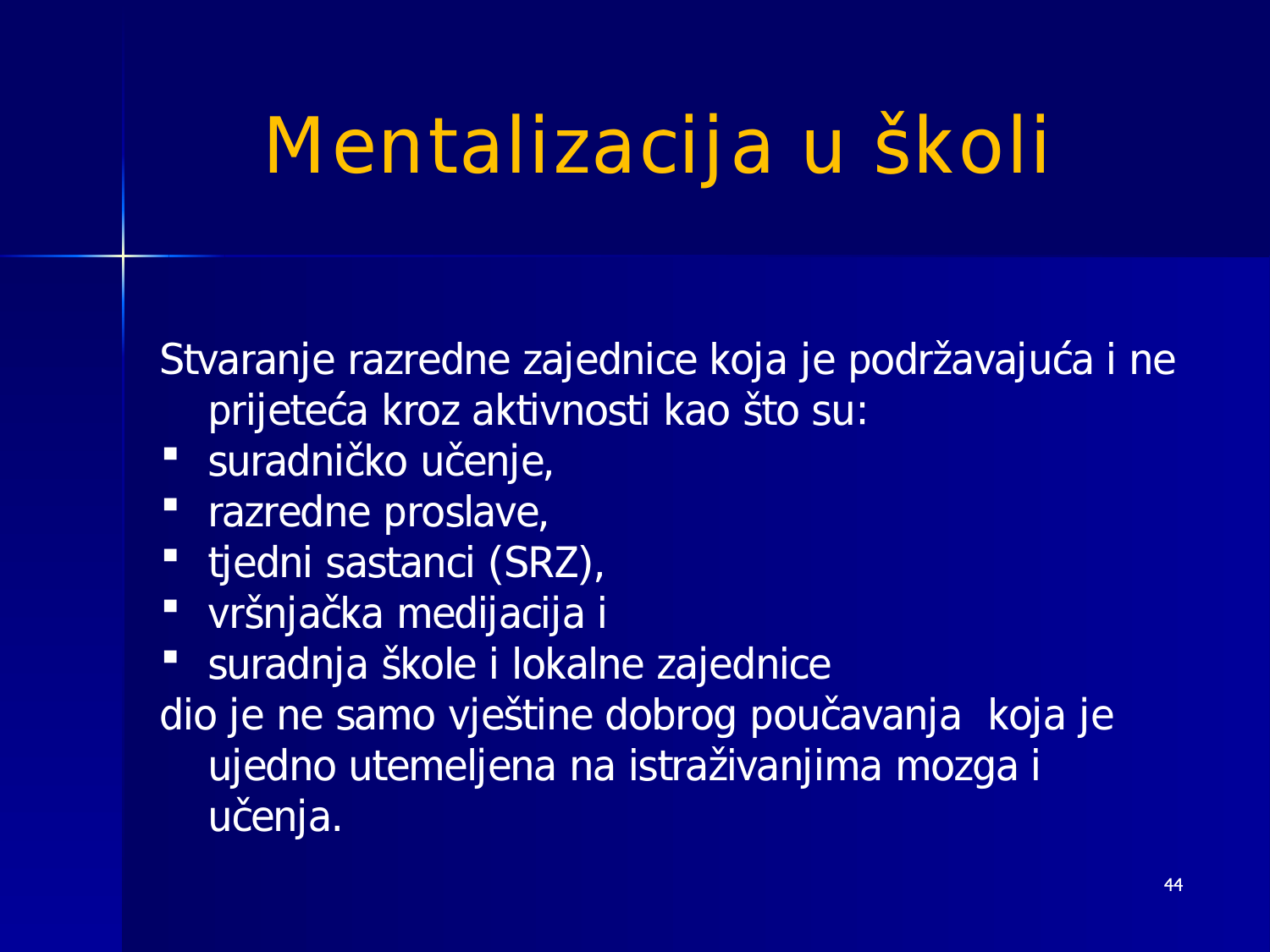

# Mentalizacija u školi

Stvaranje razredne zajednice koja je podržavajuća i ne prijeteća kroz aktivnosti kao što su:
suradničko učenje,
razredne proslave,
tjedni sastanci (SRZ),
vršnjačka medijacija i
suradnja škole i lokalne zajednice
dio je ne samo vještine dobrog poučavanja  koja je ujedno utemeljena na istraživanjima mozga i učenja.
44